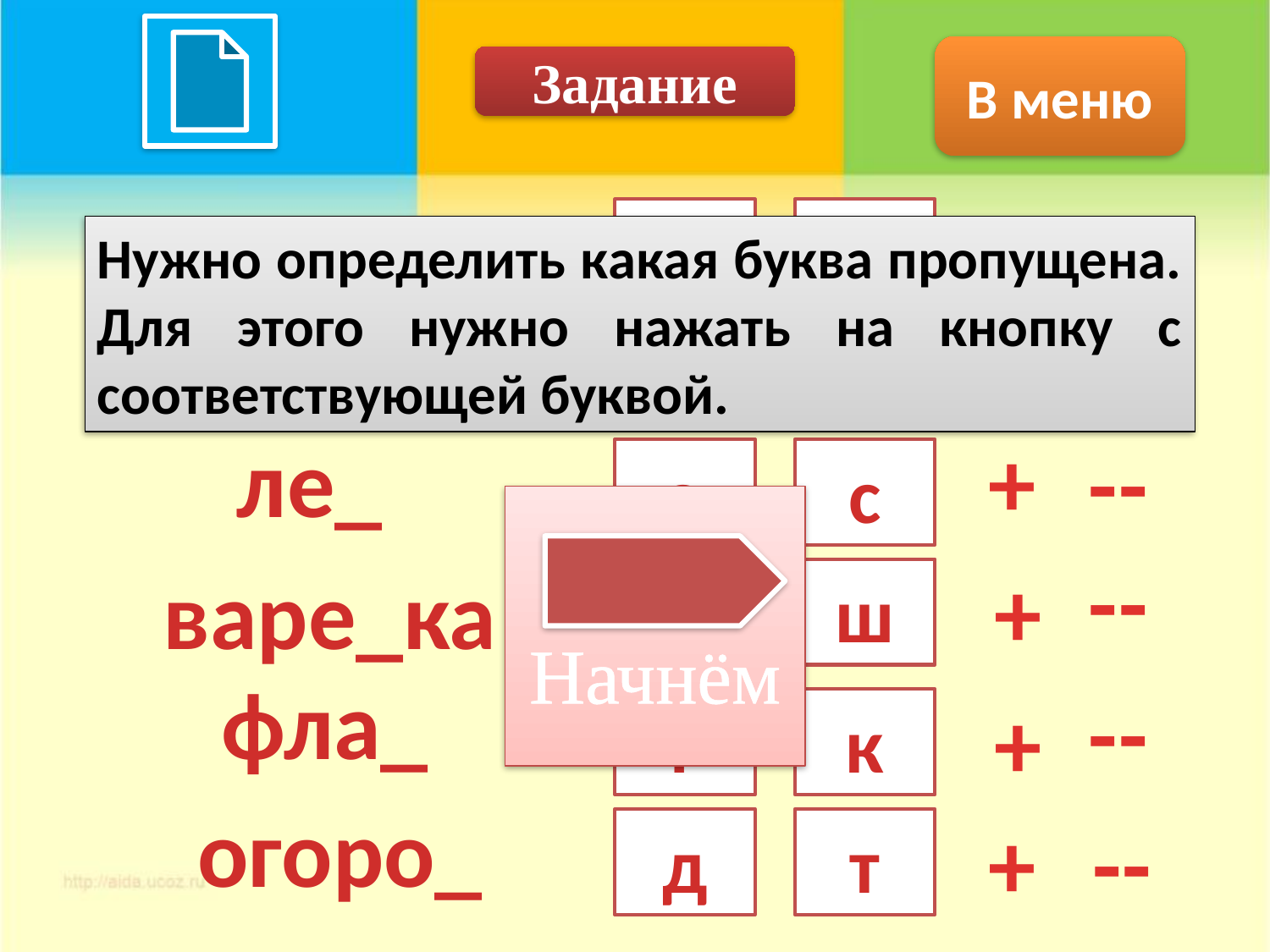

В меню
Задание
жира_
+
--
в
ф
Нужно определить какая буква пропущена. Для этого нужно нажать на кнопку с соответствующей буквой.
ду_ки
--
+
б
п
ле_
+
--
з
с

Начнём

--
+
варе_ка
ж
ш
фла_
--
+
г
к
огоро_
+
--
д
т